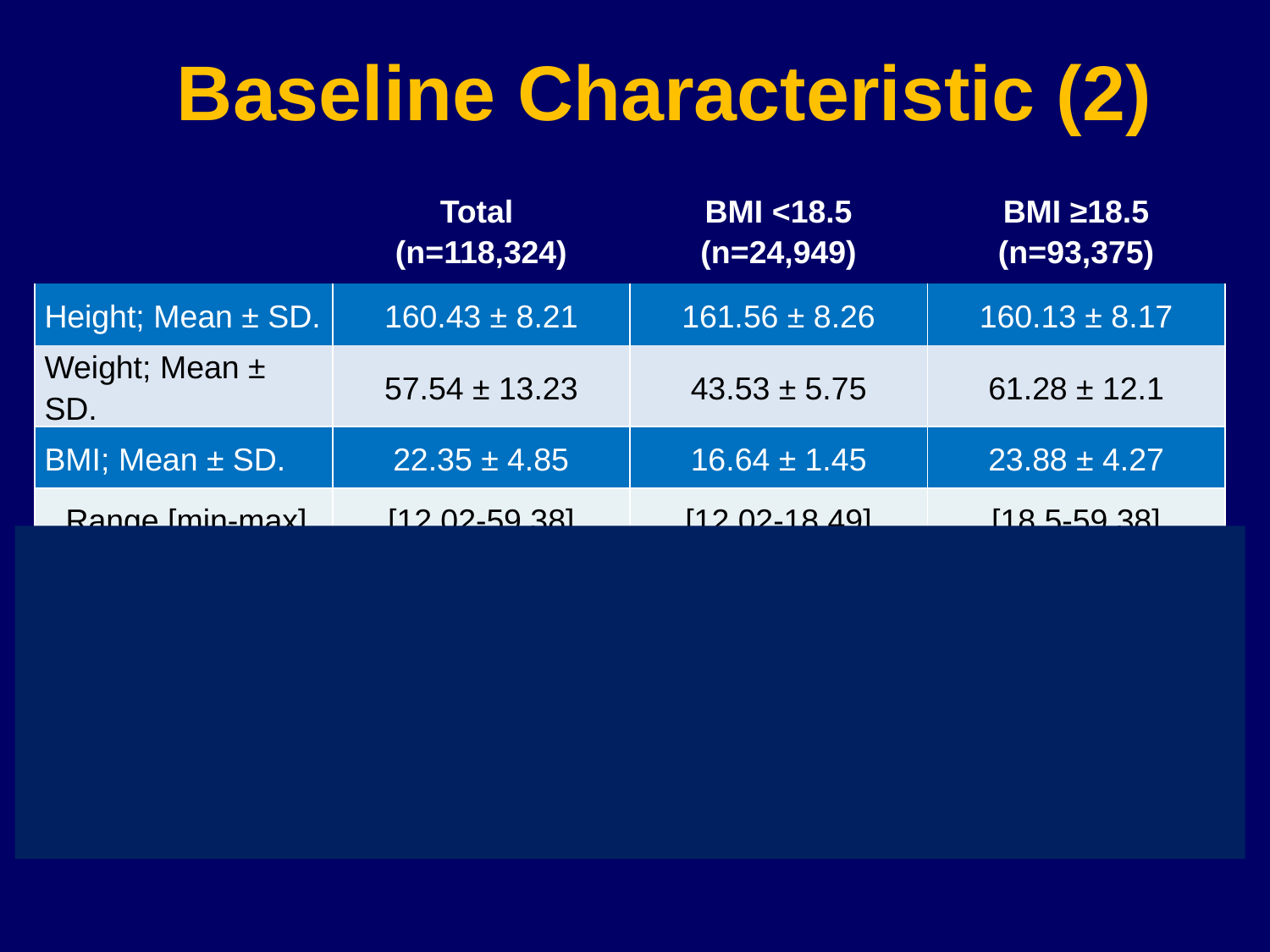

# Baseline Characteristic (2)
|  | Total (n=118,324) | BMI <18.5 (n=24,949) | BMI ≥18.5 (n=93,375) |
| --- | --- | --- | --- |
| Height; Mean ± SD. | 160.43 ± 8.21 | 161.56 ± 8.26 | 160.13 ± 8.17 |
| Weight; Mean ± SD. | 57.54 ± 13.23 | 43.53 ± 5.75 | 61.28 ± 12.1 |
| BMI; Mean ± SD. | 22.35 ± 4.85 | 16.64 ± 1.45 | 23.88 ± 4.27 |
| Range [min-max] | [12.02-59.38] | [12.02-18.49] | [18.5-59.38] |
| LOS ; Mean ± SD. | 11.02 ± 7.11 | 11.46 ± 7.37 | 10.91 ± 7.04 |
| Range [min-max] | [7-251] | [7-225] | [7-251] |
| Mortality; n(%) |  |  |  |
| Alive | 116197 (98.2%) | 24253 (97.2%) | 91944 (98.5%) |
| Death | 2127 (1.8%) | 696 (2.8%) | 1431 (1.5%) |